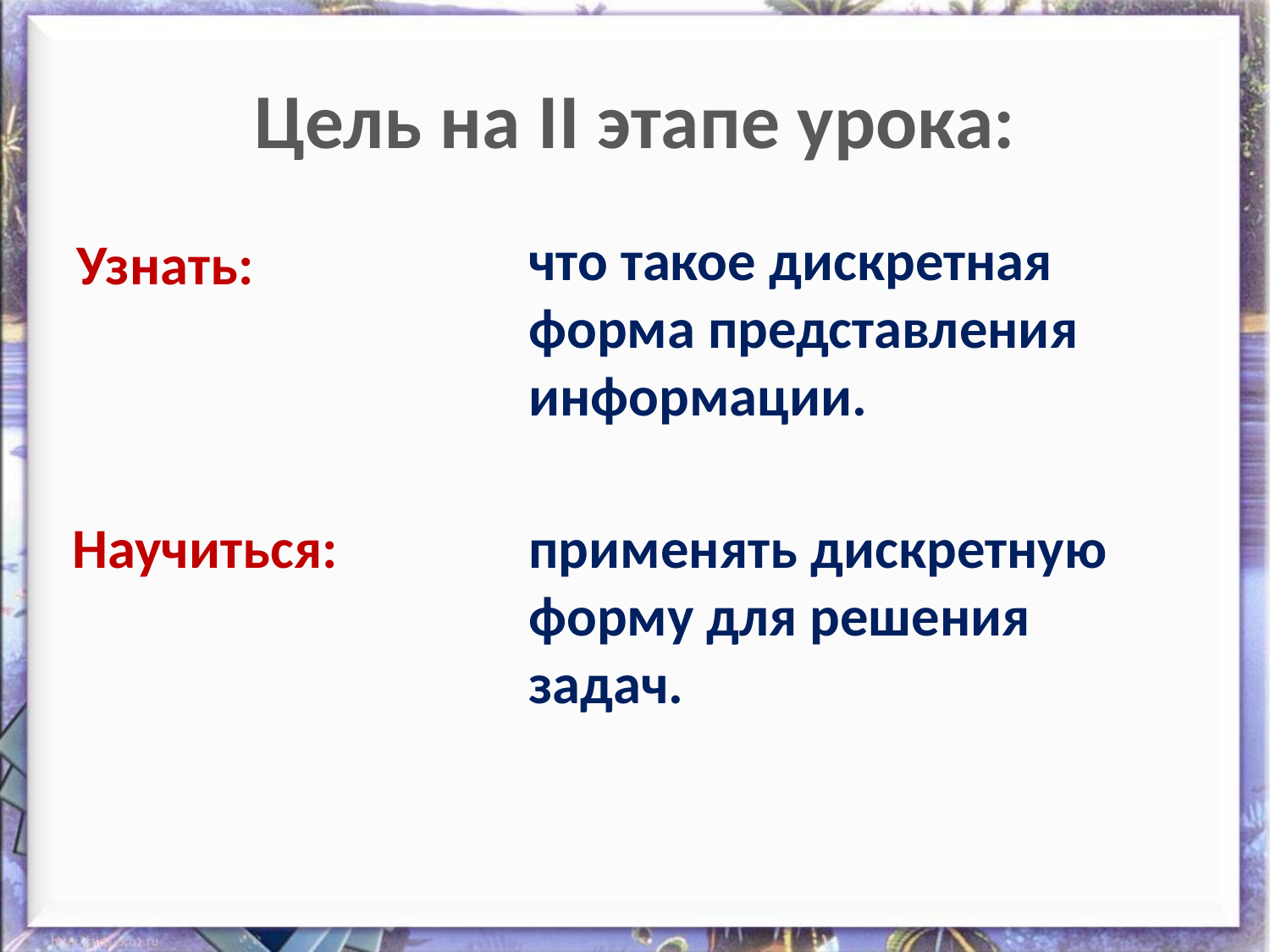

# Цель на II этапе урока:
что такое дискретная форма представления  информации.
Узнать:
Научиться:
применять дискретную форму для решения задач.